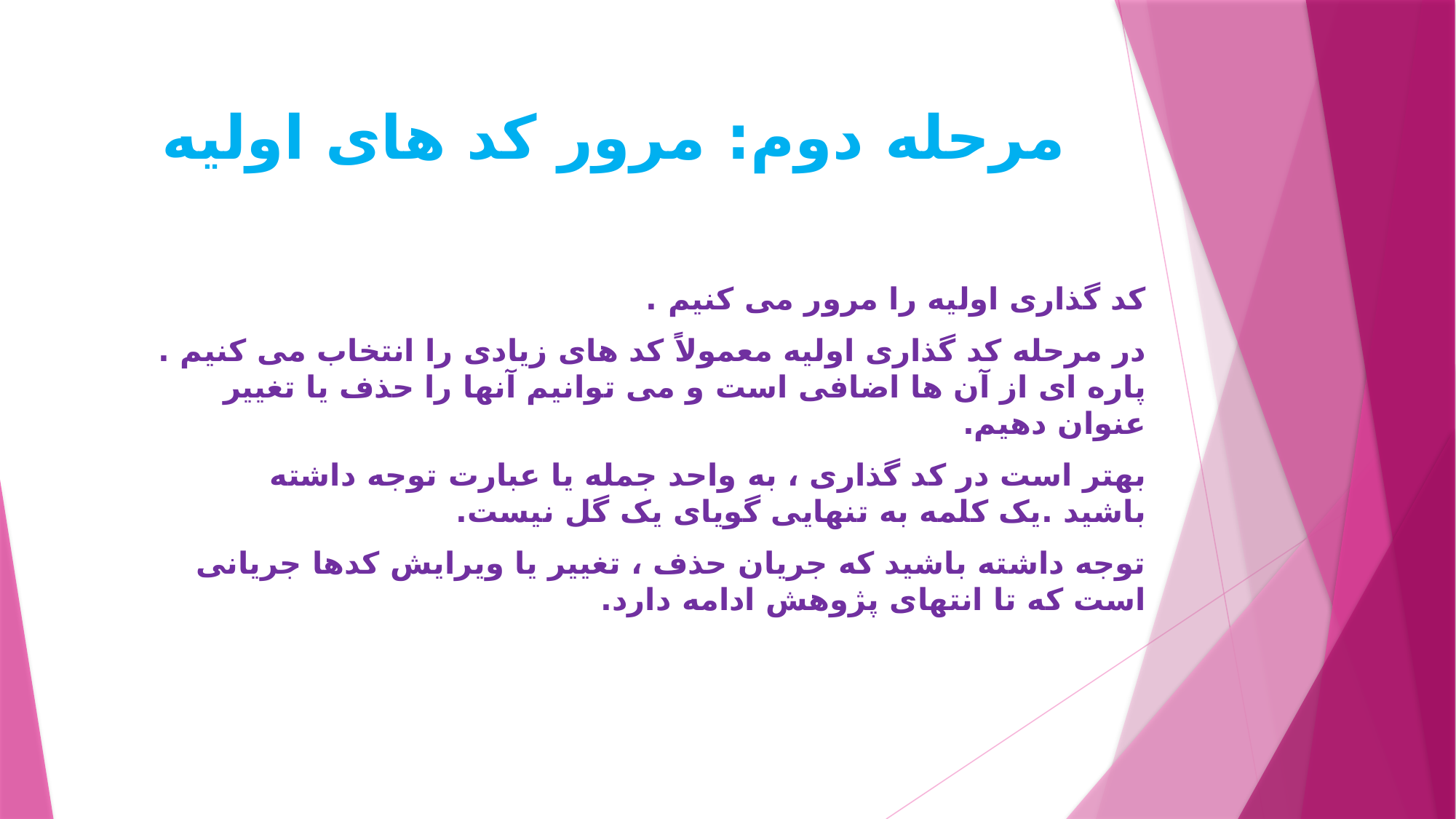

# مرحله دوم: مرور کد های اولیه
کد گذاری اولیه را مرور می کنیم .
در مرحله کد گذاری اولیه معمولاً کد های زیادی را انتخاب می کنیم . پاره ای از آن ها اضافی است و می توانیم آنها را حذف یا تغییر عنوان دهیم.
بهتر است در کد گذاری ، به واحد جمله یا عبارت توجه داشته باشید .یک کلمه به تنهایی گویای یک گل نیست.
توجه داشته باشید که جریان حذف ، تغییر یا ویرایش کدها جریانی است که تا انتهای پژوهش ادامه دارد.